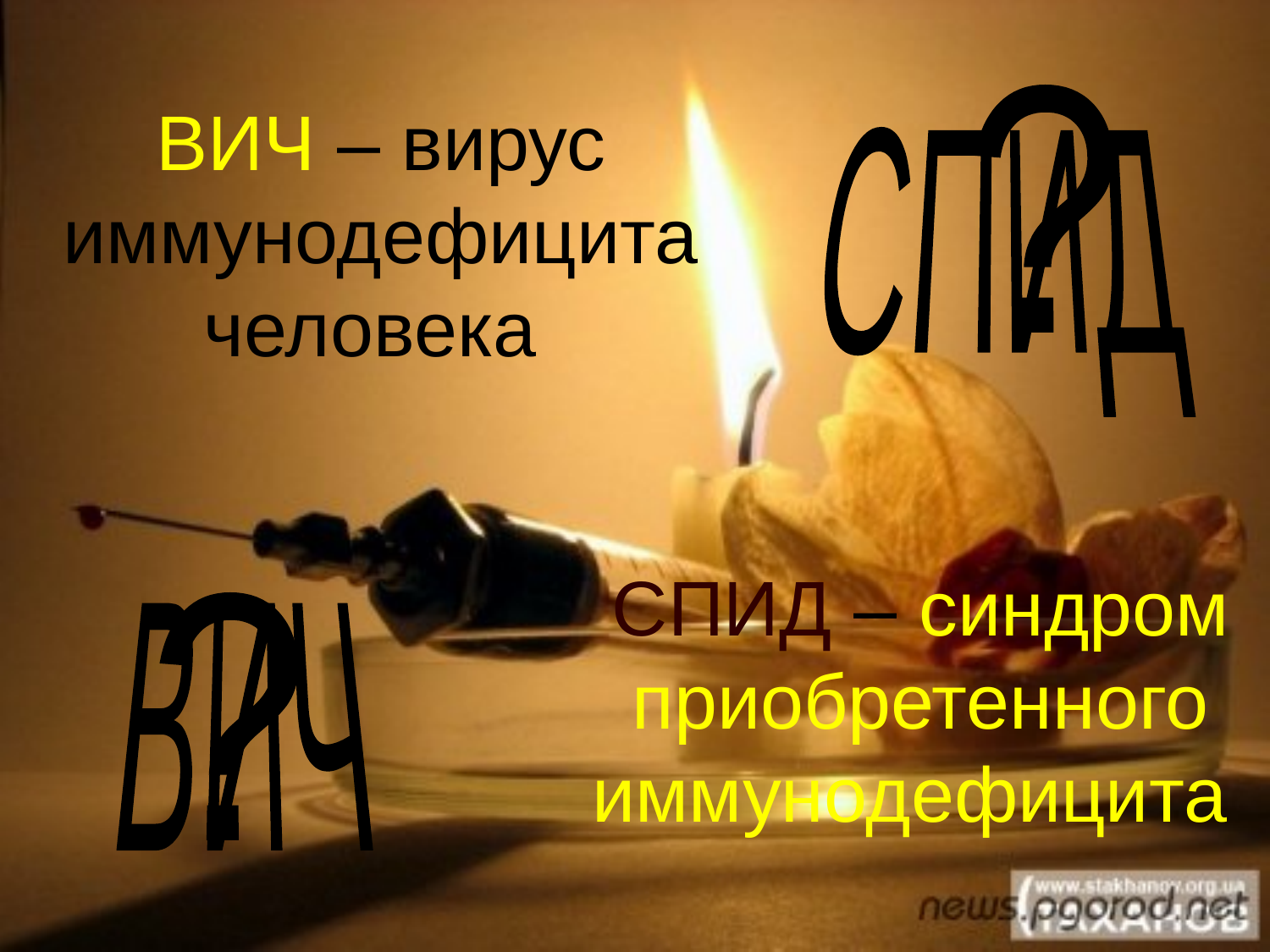

# ВИЧ – вирус иммунодефицита человека
?
СПИД
СПИД – синдром приобретенного иммунодефицита
?
ВИЧ